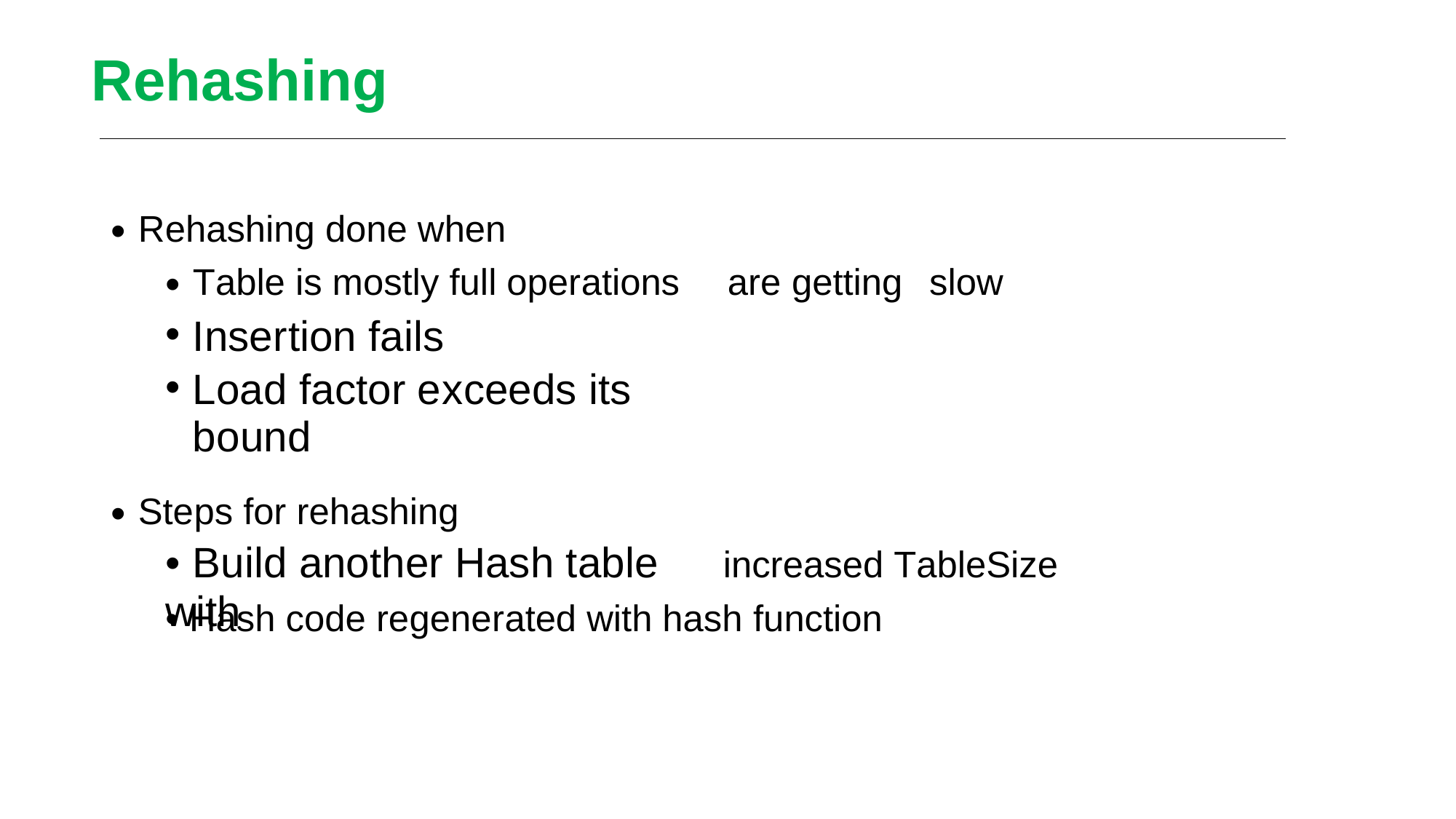

Rehashing

•
Rehashing done when
•
•
•
Table is mostly full operations
Insertion fails
Load factor exceeds its bound
are
getting
slow
•
Steps for rehashing
• Build another Hash table with
increased TableSize
• Hash code regenerated with hash function